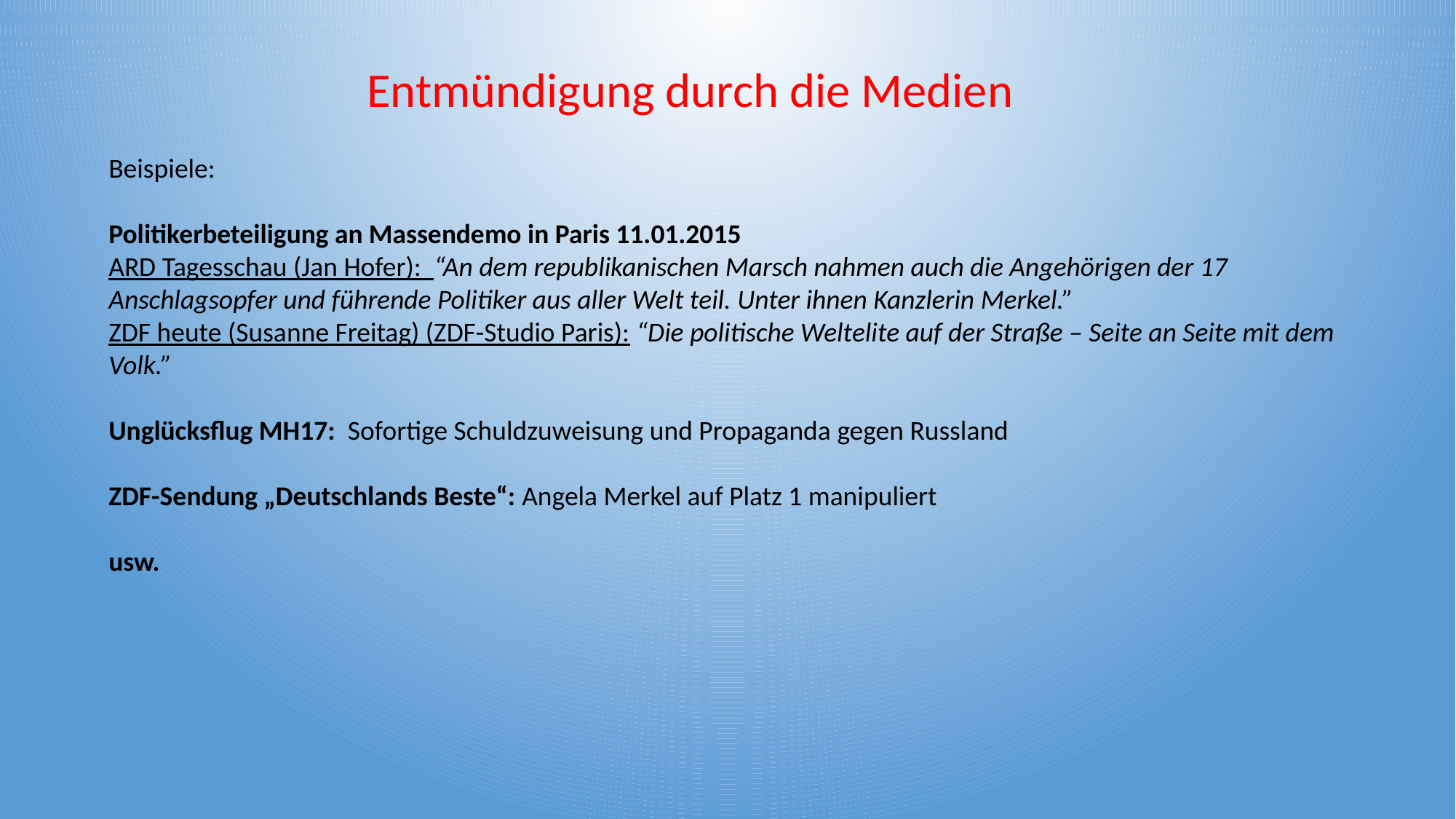

Entmündigung durch die Medien
Beispiele:

Politikerbeteiligung an Massendemo in Paris 11.01.2015
ARD Tagesschau (Jan Hofer):  “An dem republikanischen Marsch nahmen auch die Angehörigen der 17 Anschlagsopfer und führende Politiker aus aller Welt teil. Unter ihnen Kanzlerin Merkel.”
ZDF heute (Susanne Freitag) (ZDF-Studio Paris): “Die politische Weltelite auf der Straße – Seite an Seite mit dem Volk.”

Unglücksflug MH17:  Sofortige Schuldzuweisung und Propaganda gegen Russland

ZDF-Sendung „Deutschlands Beste“: Angela Merkel auf Platz 1 manipuliert

usw.